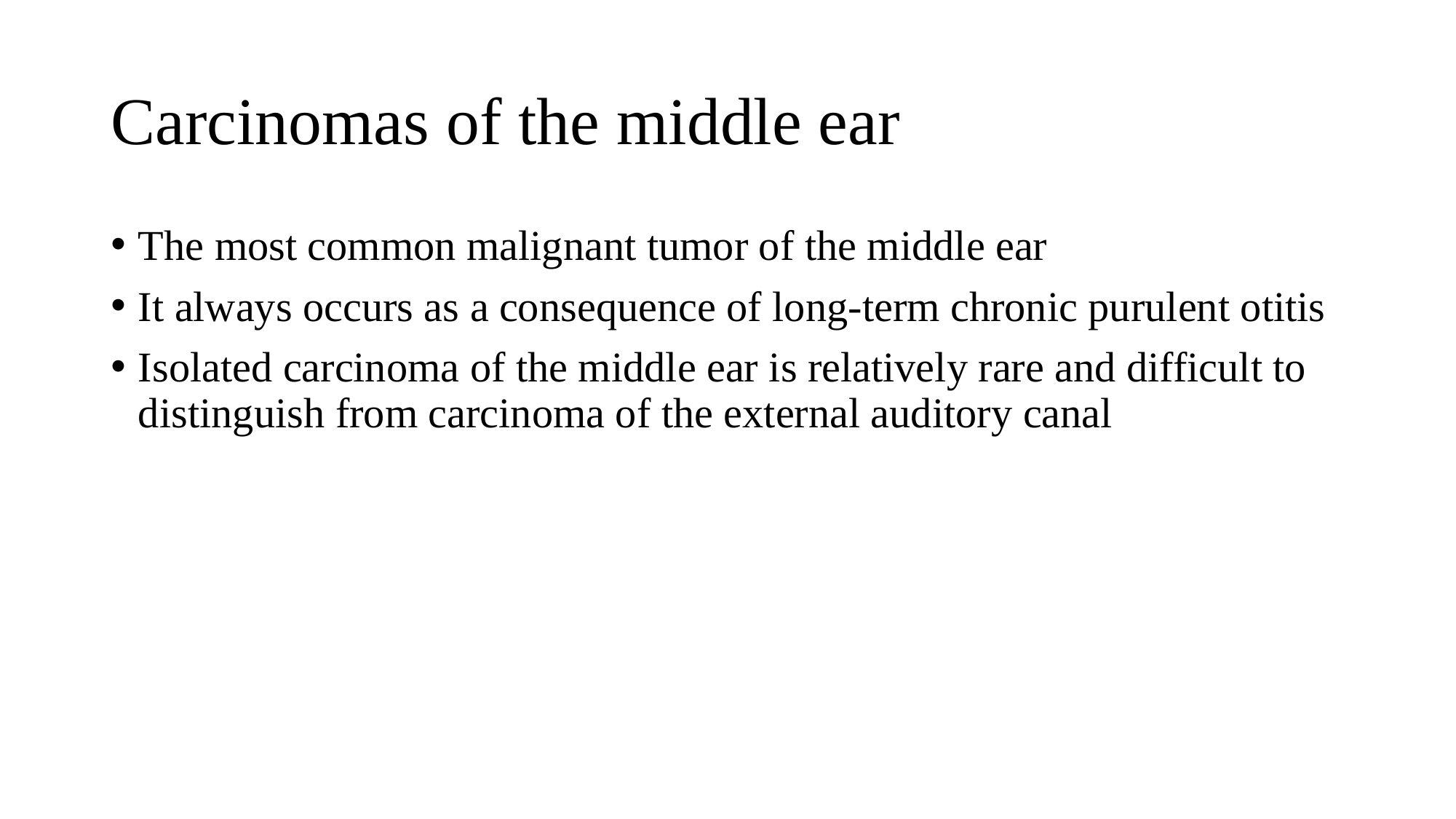

# Carcinomas of the middle ear
The most common malignant tumor of the middle ear
It always occurs as a consequence of long-term chronic purulent otitis
Isolated carcinoma of the middle ear is relatively rare and difficult to distinguish from carcinoma of the external auditory canal